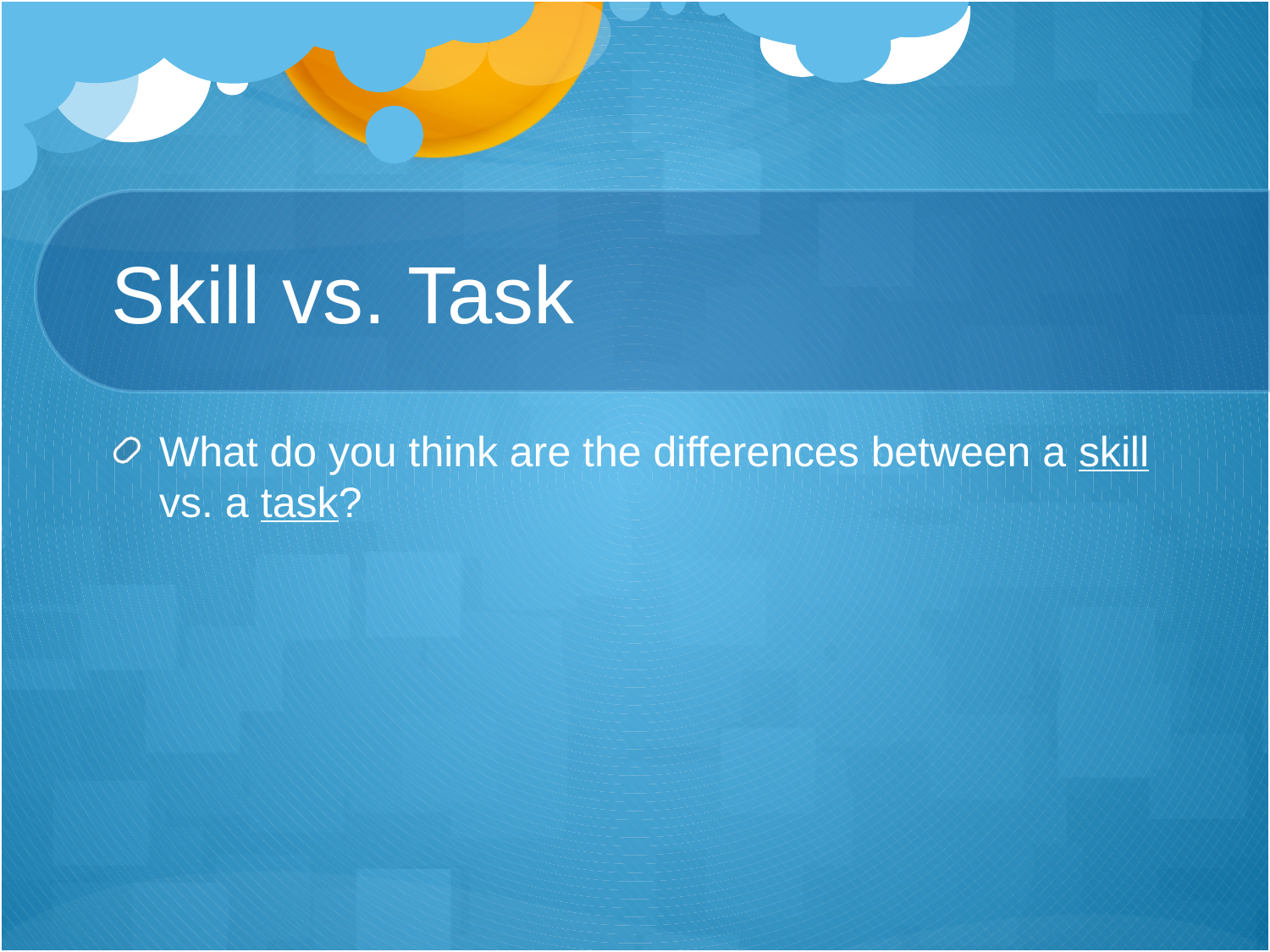

# Skill vs. Task
What do you think are the differences between a skill vs. a task?